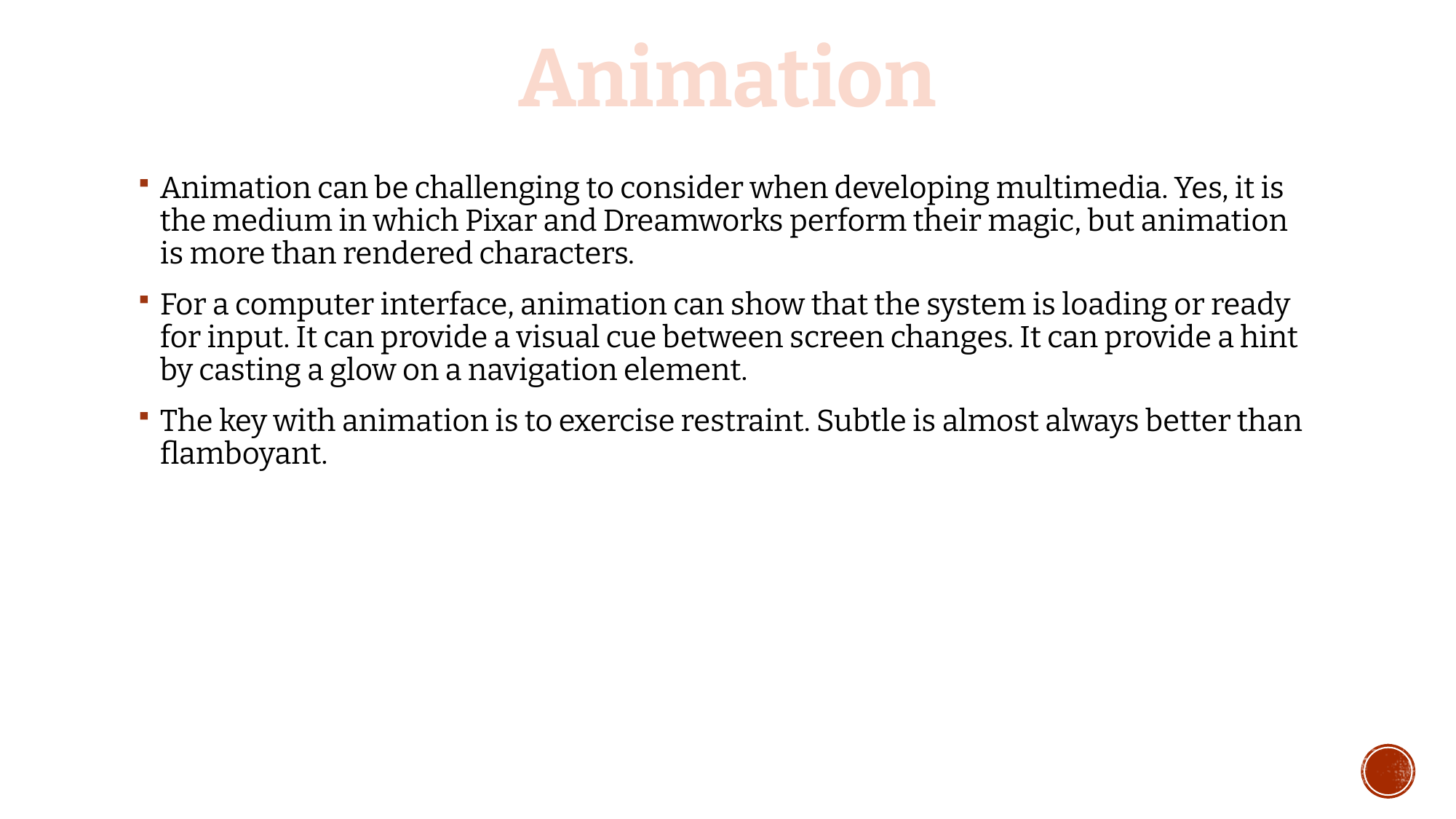

Animation
Animation can be challenging to consider when developing multimedia. Yes, it is the medium in which Pixar and Dreamworks perform their magic, but animation is more than rendered characters.
For a computer interface, animation can show that the system is loading or ready for input. It can provide a visual cue between screen changes. It can provide a hint by casting a glow on a navigation element.
The key with animation is to exercise restraint. Subtle is almost always better than flamboyant.